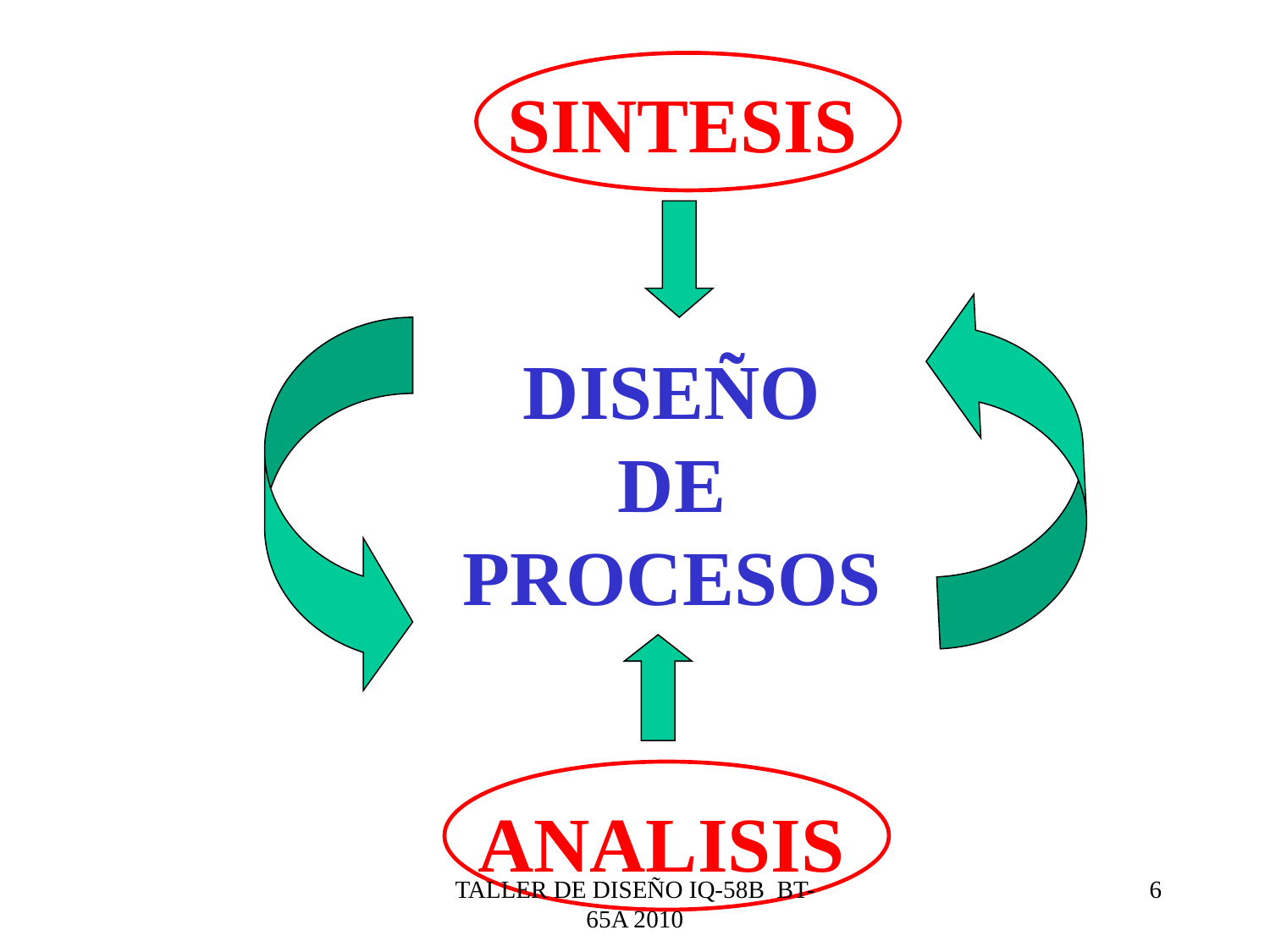

SINTESIS

# DISEÑO DE PROCESOS

ANALISIS

TALLER DE DISEÑO IQ-58B  BT-65A 2010
6